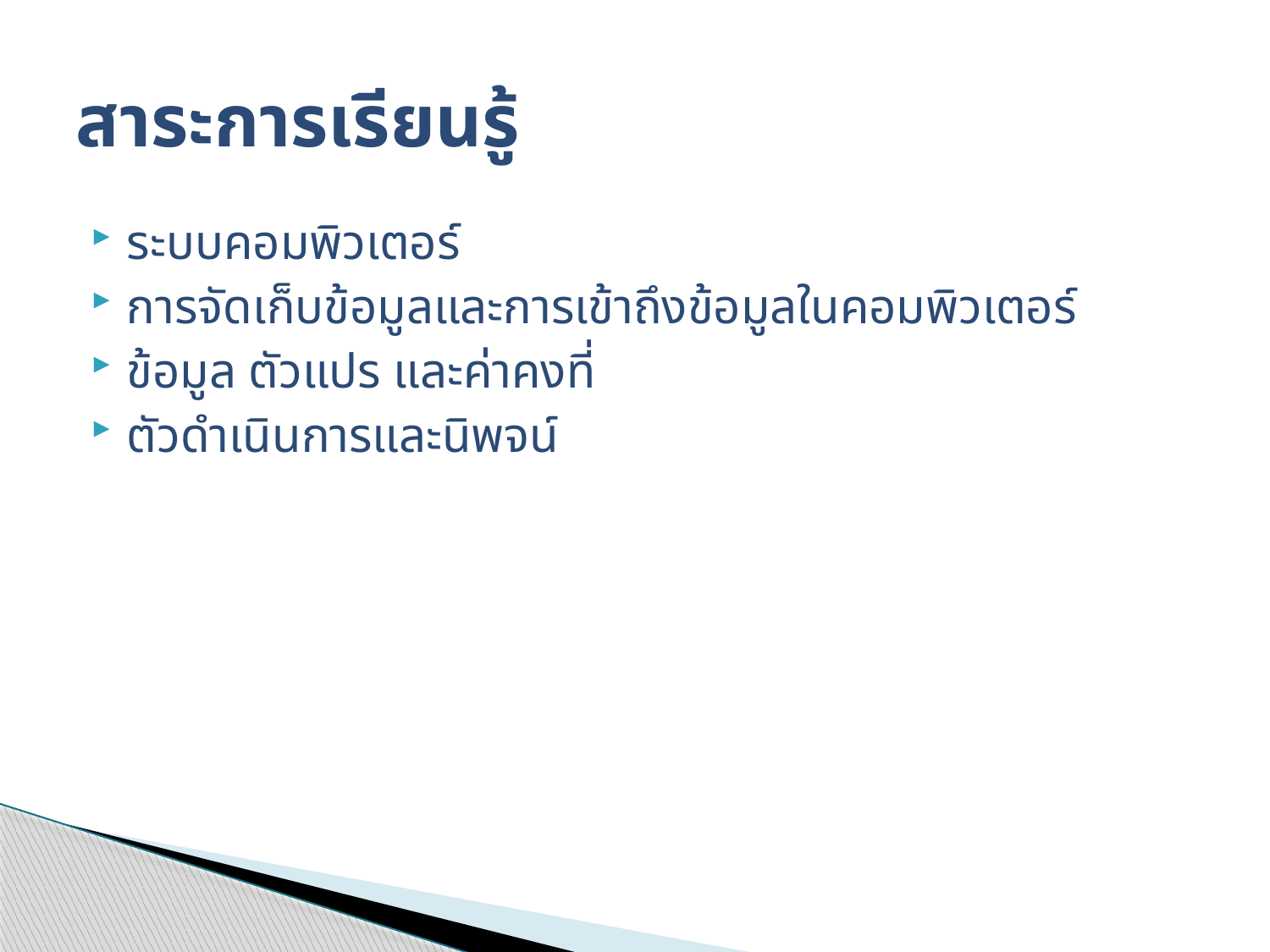

# สาระการเรียนรู้
ระบบคอมพิวเตอร์
การจัดเก็บข้อมูลและการเข้าถึงข้อมูลในคอมพิวเตอร์
ข้อมูล ตัวแปร และค่าคงที่
ตัวดำเนินการและนิพจน์